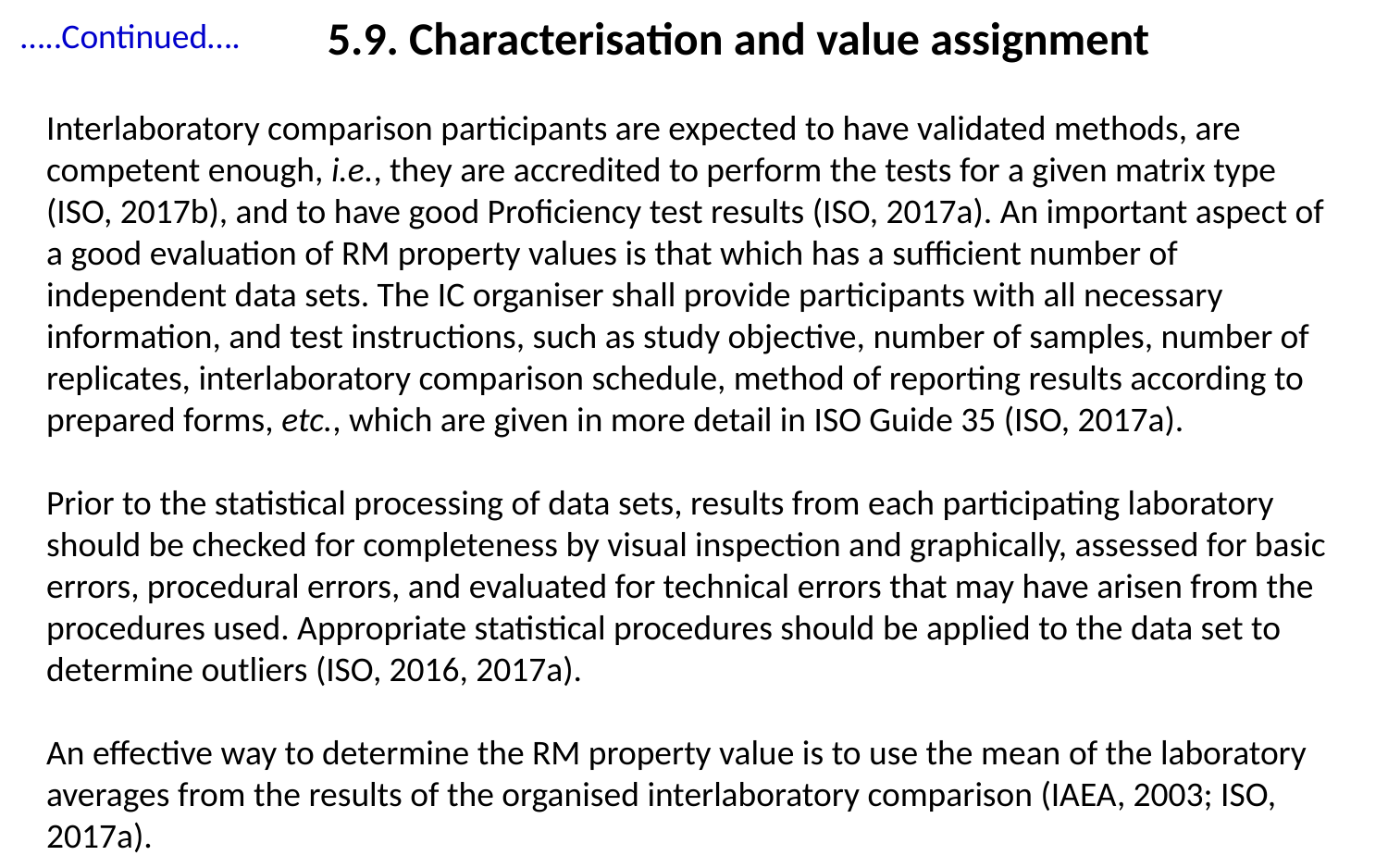

5.9. Characterisation and value assignment

Interlaboratory comparison participants are expected to have validated methods, are competent enough, i.e., they are accredited to perform the tests for a given matrix type (ISO, 2017b), and to have good Proficiency test results (ISO, 2017a). An important aspect of a good evaluation of RM property values is that which has a sufficient number of independent data sets. The IC organiser shall provide participants with all necessary information, and test instructions, such as study objective, number of samples, number of replicates, interlaboratory comparison schedule, method of reporting results according to prepared forms, etc., which are given in more detail in ISO Guide 35 (ISO, 2017a).

Prior to the statistical processing of data sets, results from each participating laboratory should be checked for completeness by visual inspection and graphically, assessed for basic errors, procedural errors, and evaluated for technical errors that may have arisen from the procedures used. Appropriate statistical procedures should be applied to the data set to determine outliers (ISO, 2016, 2017a).

An effective way to determine the RM property value is to use the mean of the laboratory averages from the results of the organised interlaboratory comparison (IAEA, 2003; ISO, 2017a).
…..Continued….